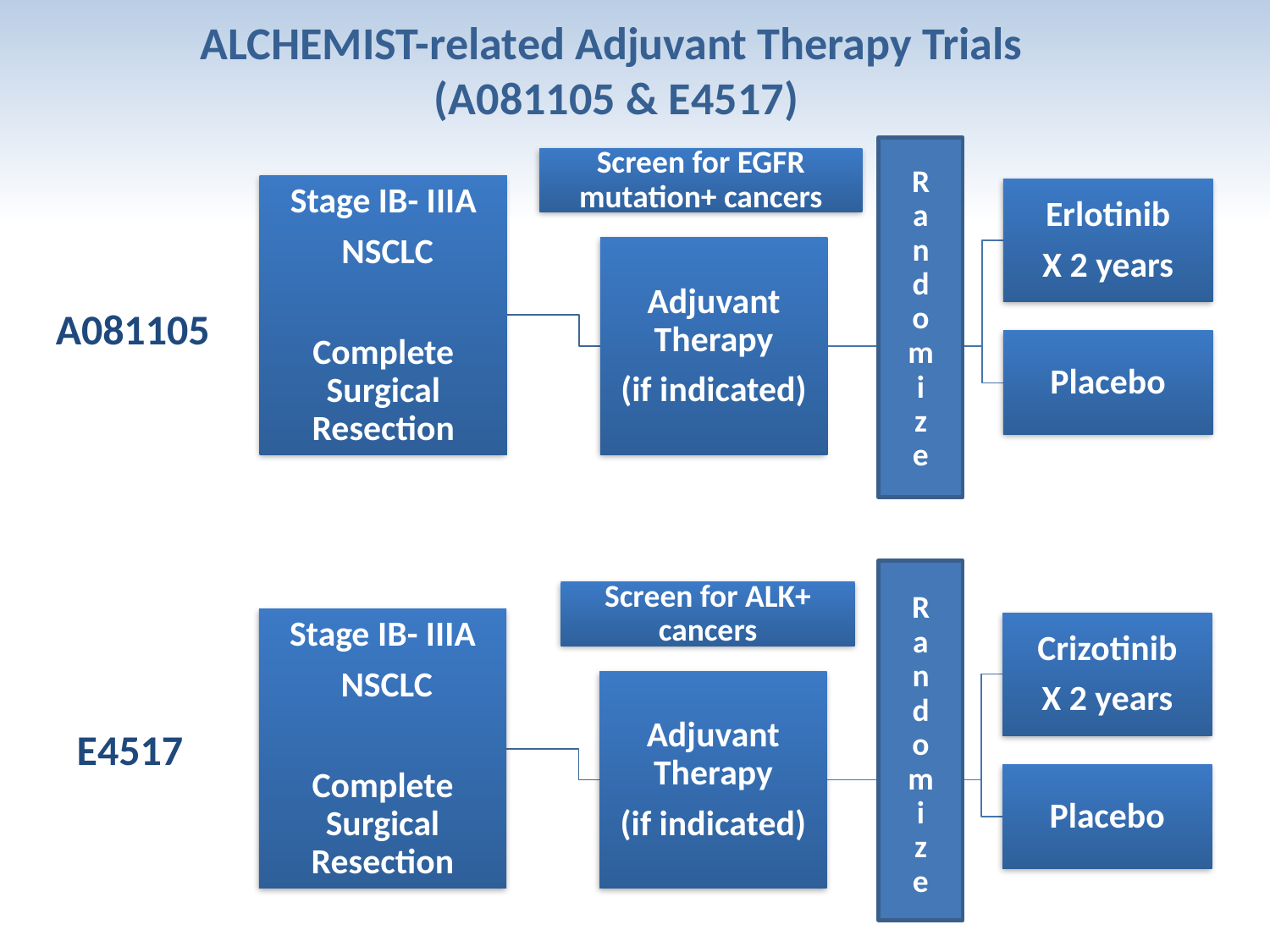

# ALCHEMIST-related Adjuvant Therapy Trials (A081105 & E4517)

Stage IB- IIIA
 NSCLC

Complete Surgical Resection
Adjuvant Therapy
(if indicated)
Erlotinib
X 2 years
Placebo
Screen for EGFR mutation+ cancers
R
a
n
d
o
m
i
z
e
A081105

Stage IB- IIIA
 NSCLC

Complete Surgical Resection
Adjuvant Therapy
(if indicated)
Crizotinib
X 2 years
Placebo
Screen for ALK+ cancers
R
a
n
d
o
m
i
z
e
E4517